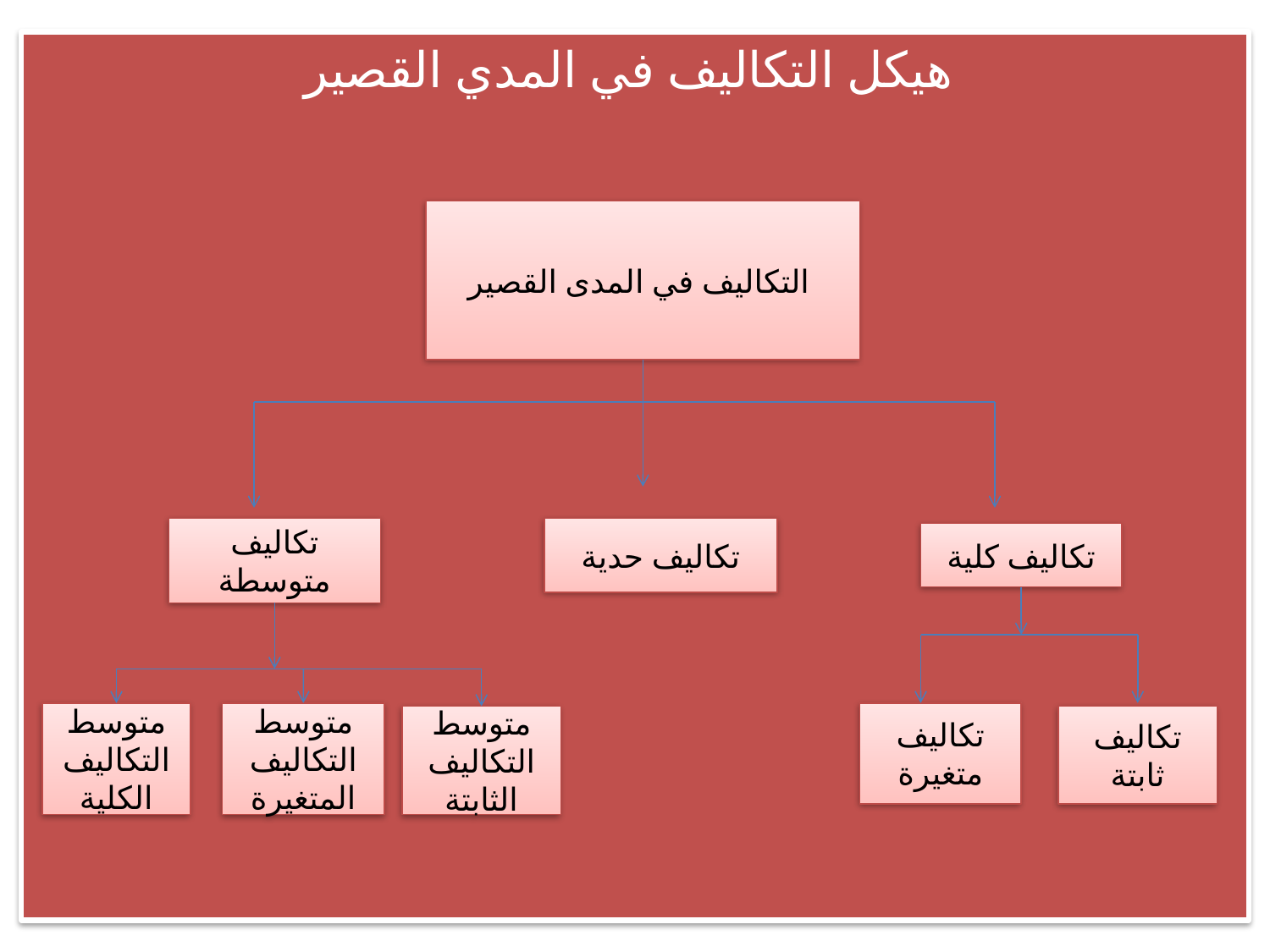

هيكل التكاليف في المدي القصير

التكاليف في المدى القصير
تكاليف متوسطة
تكاليف حدية
تكاليف كلية
تكاليف متغيرة
متوسط التكاليف الكلية
متوسط التكاليف المتغيرة
متوسط التكاليف الثابتة
تكاليف ثابتة